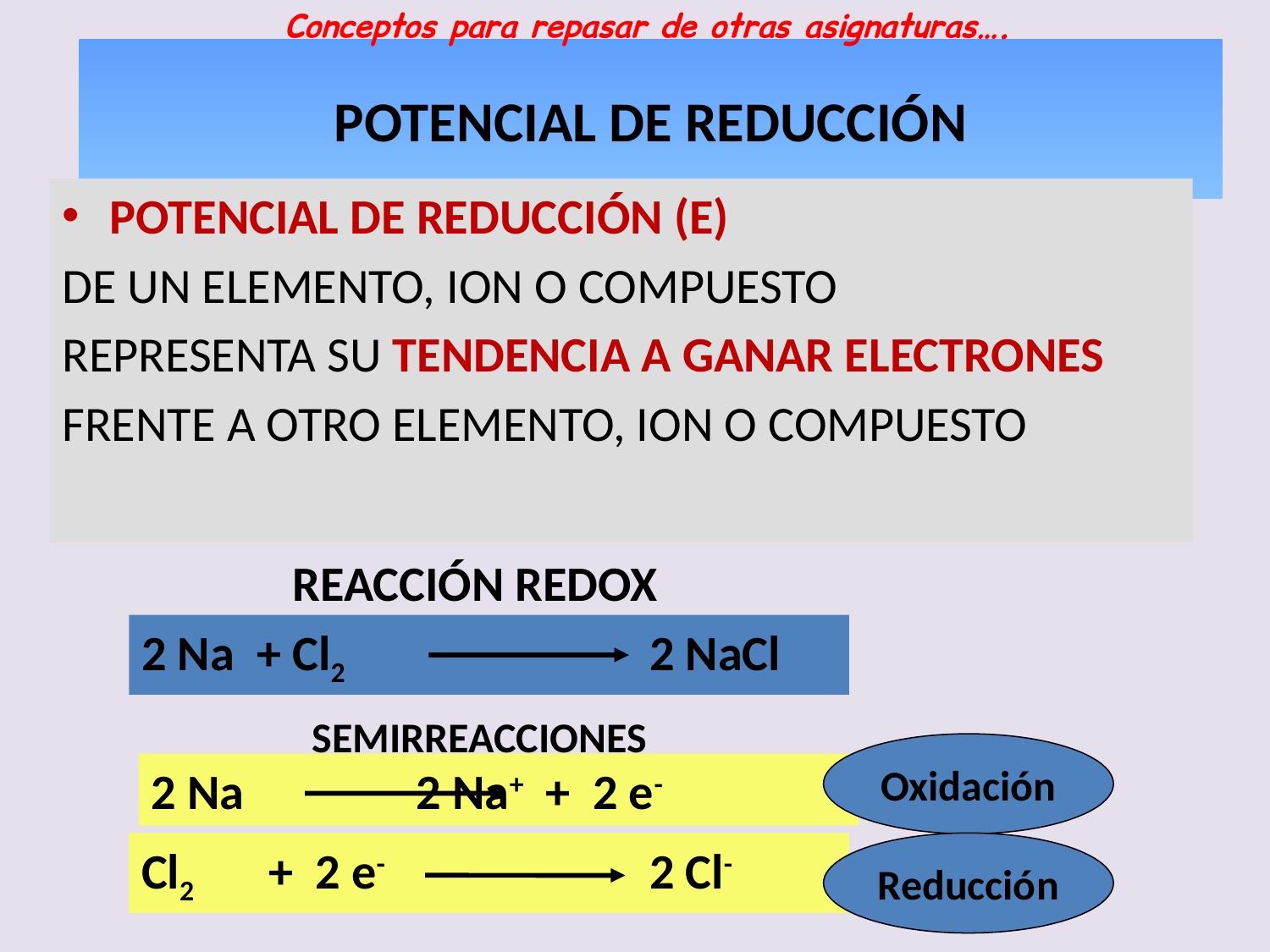

Conceptos para repasar de otras asignaturas….
# POTENCIAL DE REDUCCIÓN
POTENCIAL DE REDUCCIÓN (E)
DE UN ELEMENTO, ION O COMPUESTO
REPRESENTA SU TENDENCIA A GANAR ELECTRONES
FRENTE A OTRO ELEMENTO, ION O COMPUESTO
REACCIÓN REDOX
2 Na  + Cl2			2 NaCl

SEMIRREACCIONES
Oxidación
2 Na   		 2 Na+  +  2 e-

Cl2	+  2 e-  	   	2 Cl-

Reducción